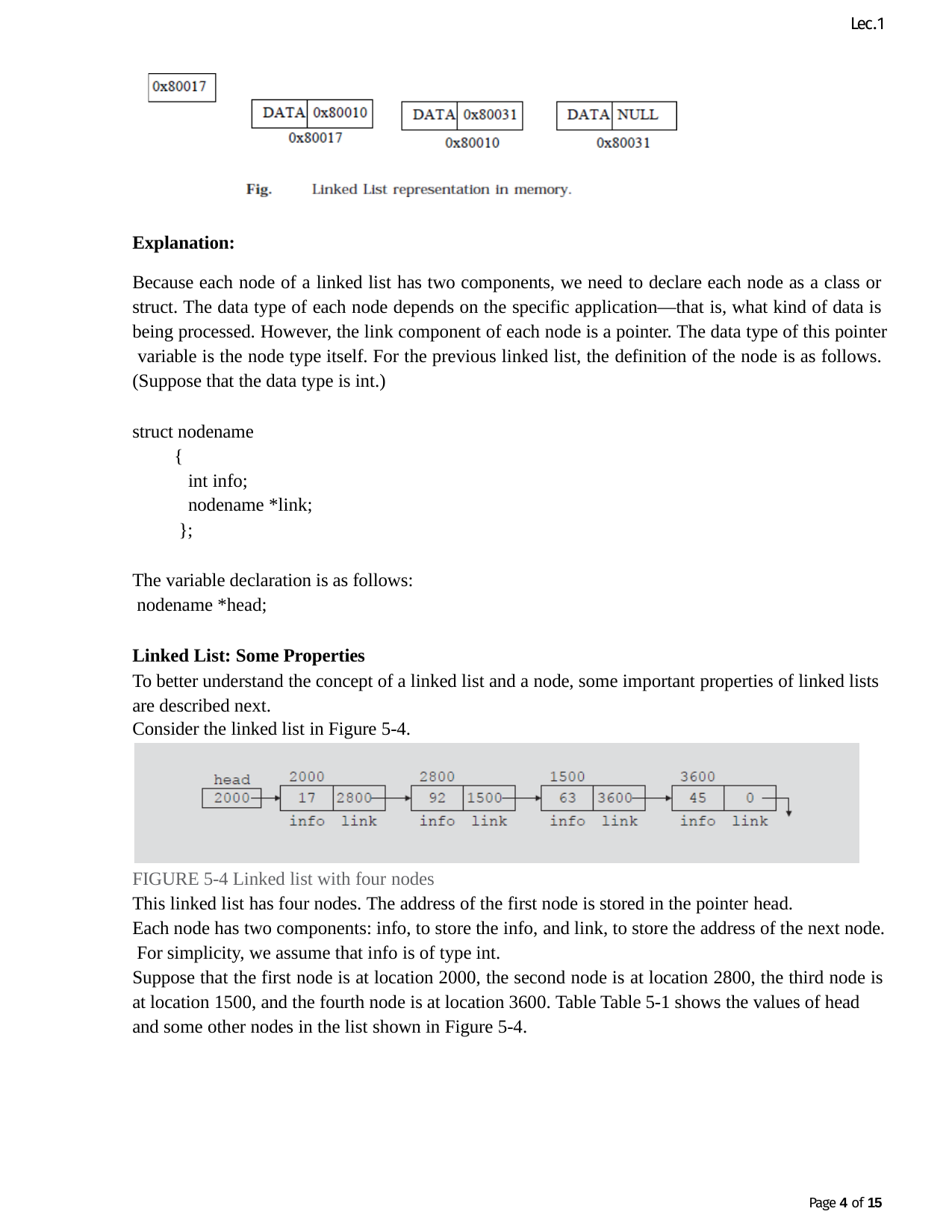

Lec.1

Explanation:
Because each node of a linked list has two components, we need to declare each node as a class or  struct. The data type of each node depends on the specific application—that is, what kind of data is  being processed. However, the link component of each node is a pointer. The data type of this pointer  variable is the node type itself. For the previous linked list, the definition of the node is as follows.  (Suppose that the data type is int.)

struct nodename
{
int info;  nodename *link;
};

The variable declaration is as follows:  nodename *head;

Linked List: Some Properties
To better understand the concept of a linked list and a node, some important properties of linked lists  are described next.
Consider the linked list in Figure 5-4.

FIGURE 5-4 Linked list with four nodes
This linked list has four nodes. The address of the first node is stored in the pointer head.
Each node has two components: info, to store the info, and link, to store the address of the next node.  For simplicity, we assume that info is of type int.
Suppose that the first node is at location 2000, the second node is at location 2800, the third node is
at location 1500, and the fourth node is at location 3600. Table Table 5-1 shows the values of head  and some other nodes in the list shown in Figure 5-4.
Page 4 of 15